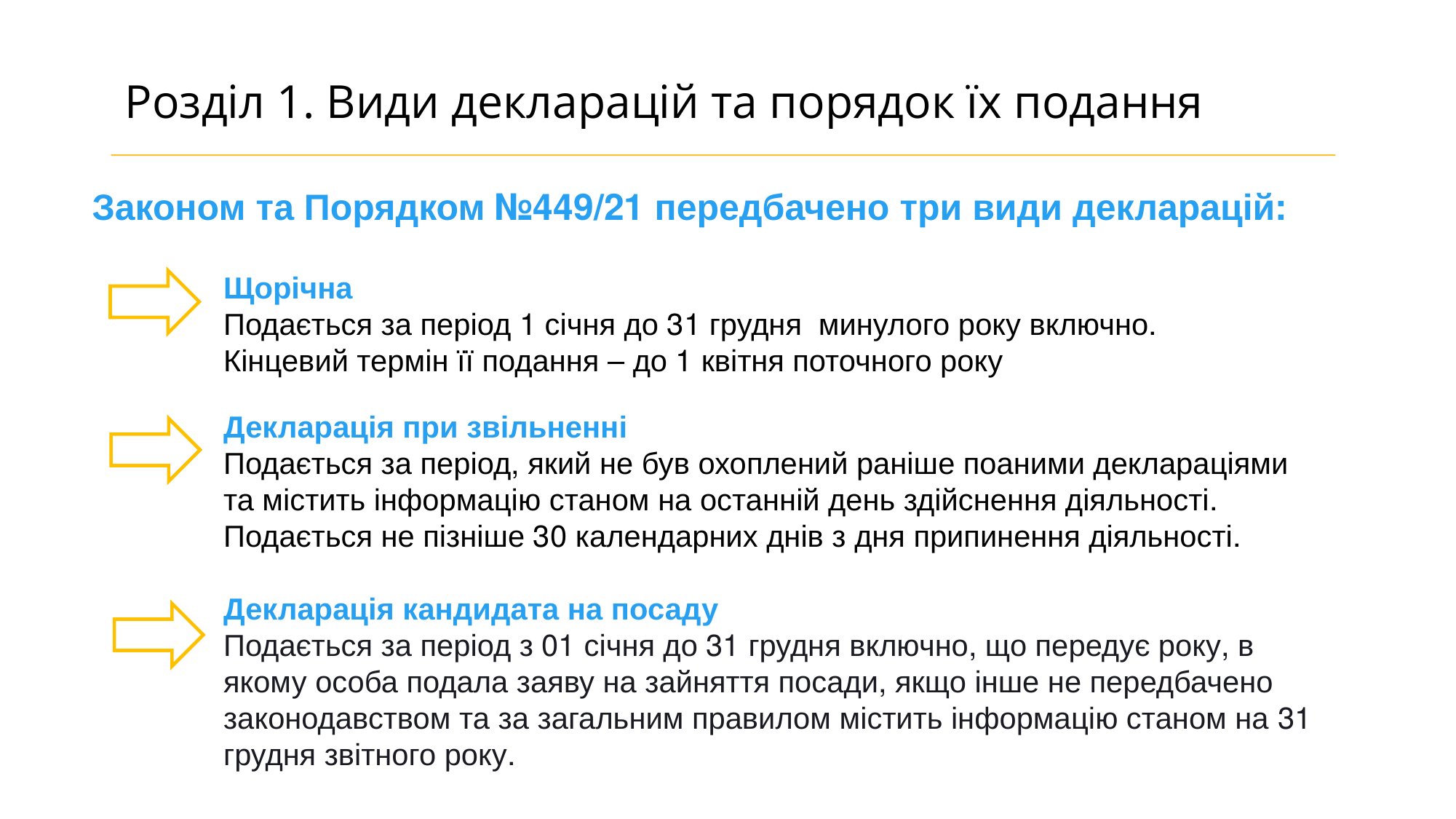

Розділ 1. Види декларацій та порядок їх подання
Законом та Порядком №449/21 передбачено три види декларацій:
Щорічна
Подається за період 1 січня до 31 грудня  минулого року включно.
Кінцевий термін її подання – до 1 квітня поточного року

Декларація при звільненні
Подається за період, який не був охоплений раніше поаними деклараціями та містить інформацію станом на останній день здійснення діяльності.
Подається не пізніше 30 календарних днів з дня припинення діяльності.

Декларація кандидата на посаду
Подається за період з 01 січня до 31 грудня включно, що передує року, в якому особа подала заяву на зайняття посади, якщо інше не передбачено законодавством та за загальним правилом містить інформацію станом на 31 грудня звітного року.